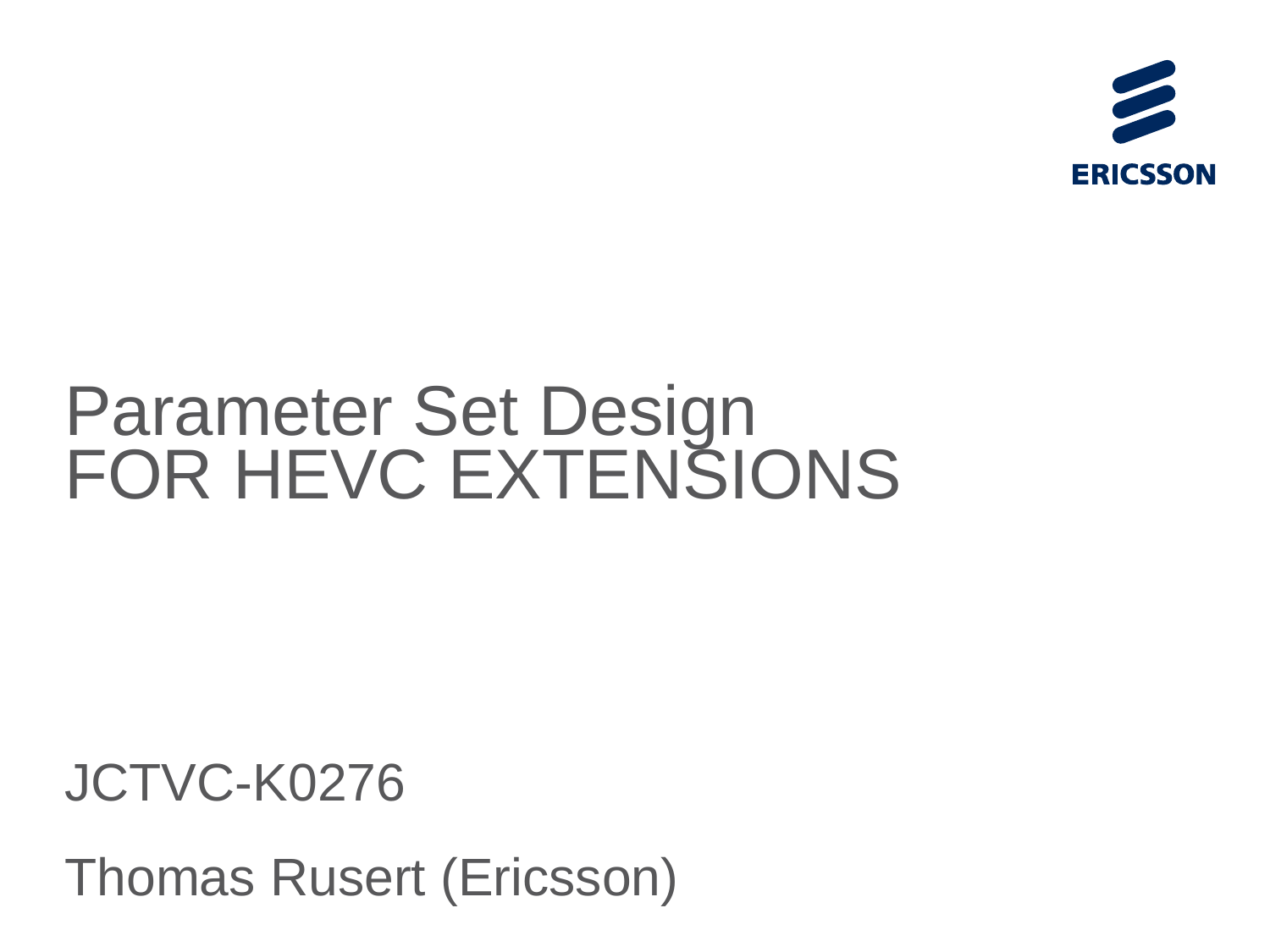

# Parameter Set Design FOR HEVC EXTENSIONS
JCTVC-K0276

Thomas Rusert (Ericsson)